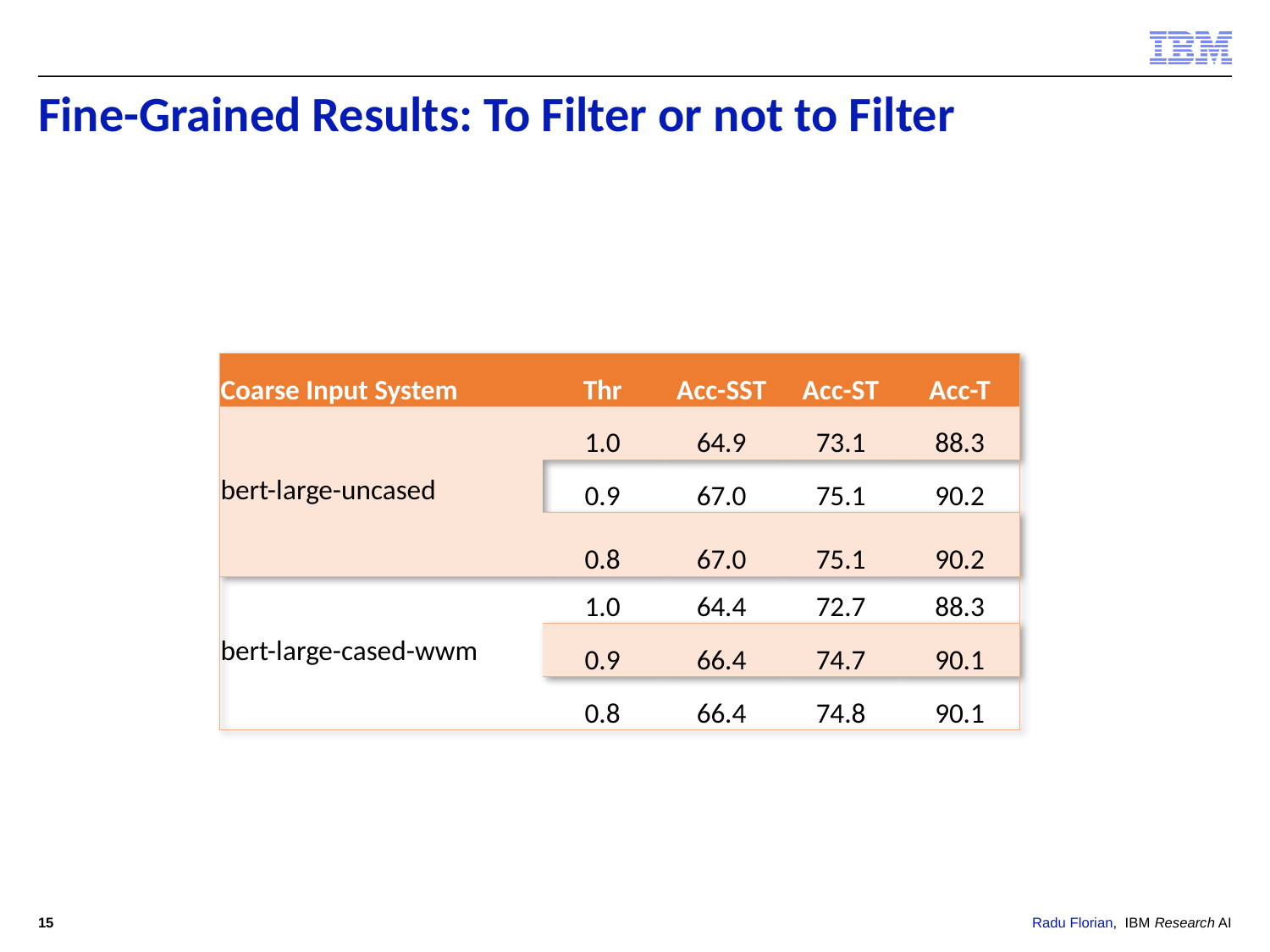

# Fine-Grained Results: To Filter or not to Filter
| Coarse Input System | Thr | Acc-SST | Acc-ST | Acc-T |
| --- | --- | --- | --- | --- |
| bert-large-uncased | 1.0 | 64.9 | 73.1 | 88.3 |
|  | 0.9 | 67.0 | 75.1 | 90.2 |
|  | 0.8 | 67.0 | 75.1 | 90.2 |
| bert-large-cased-wwm | 1.0 | 64.4 | 72.7 | 88.3 |
|  | 0.9 | 66.4 | 74.7 | 90.1 |
|  | 0.8 | 66.4 | 74.8 | 90.1 |
15